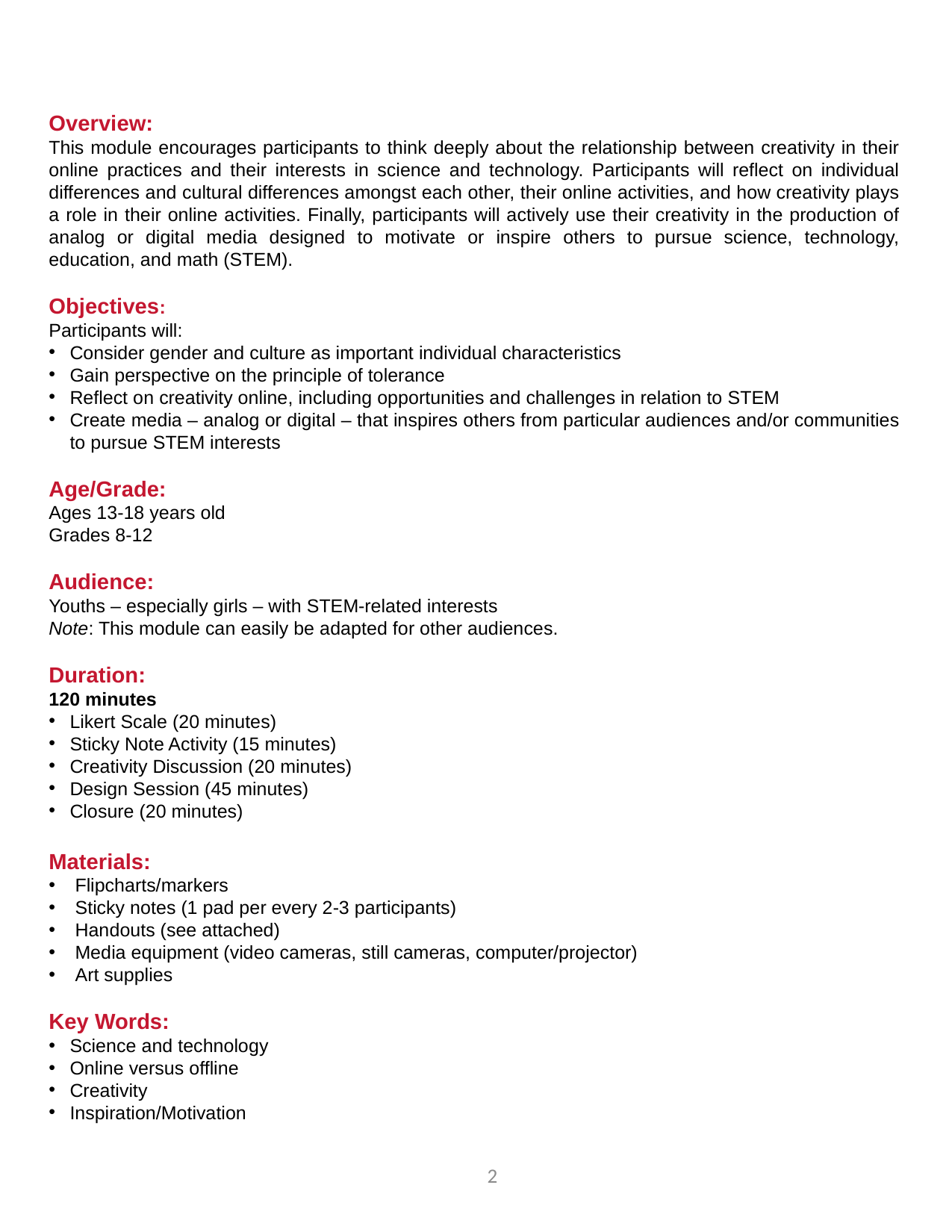

Overview:
This module encourages participants to think deeply about the relationship between creativity in their online practices and their interests in science and technology. Participants will reflect on individual differences and cultural differences amongst each other, their online activities, and how creativity plays a role in their online activities. Finally, participants will actively use their creativity in the production of analog or digital media designed to motivate or inspire others to pursue science, technology, education, and math (STEM).

Objectives:
Participants will:
Consider gender and culture as important individual characteristics
Gain perspective on the principle of tolerance
Reflect on creativity online, including opportunities and challenges in relation to STEM
Create media – analog or digital – that inspires others from particular audiences and/or communities to pursue STEM interests

Age/Grade:
Ages 13-18 years old
Grades 8-12

Audience:
Youths – especially girls – with STEM-related interests
Note: This module can easily be adapted for other audiences.

Duration:
120 minutes
Likert Scale (20 minutes)
Sticky Note Activity (15 minutes)
Creativity Discussion (20 minutes)
Design Session (45 minutes)
Closure (20 minutes)

Materials:
 Flipcharts/markers
 Sticky notes (1 pad per every 2-3 participants)
 Handouts (see attached)
 Media equipment (video cameras, still cameras, computer/projector)
 Art supplies

Key Words:
Science and technology
Online versus offline
Creativity
Inspiration/Motivation

|  |  |
| --- | --- |
|  |  |
|  |  |
|  |  |
|  |  |
|  |  |
2